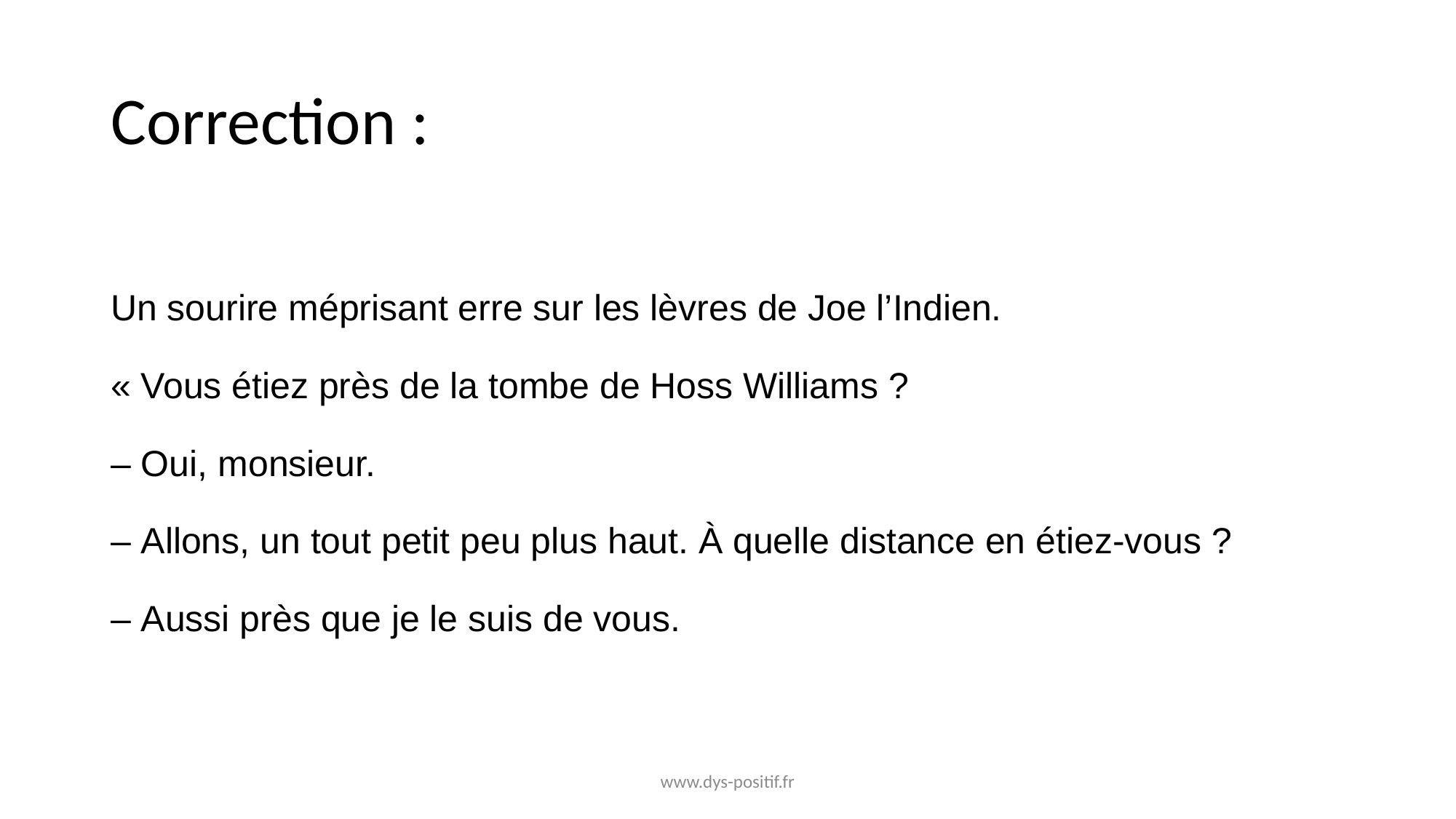

# Correction :
Un sourire méprisant erre sur les lèvres de Joe l’Indien.
« Vous étiez près de la tombe de Hoss Williams ?
– Oui, monsieur.
– Allons, un tout petit peu plus haut. À quelle distance en étiez-vous ?
– Aussi près que je le suis de vous.
www.dys-positif.fr